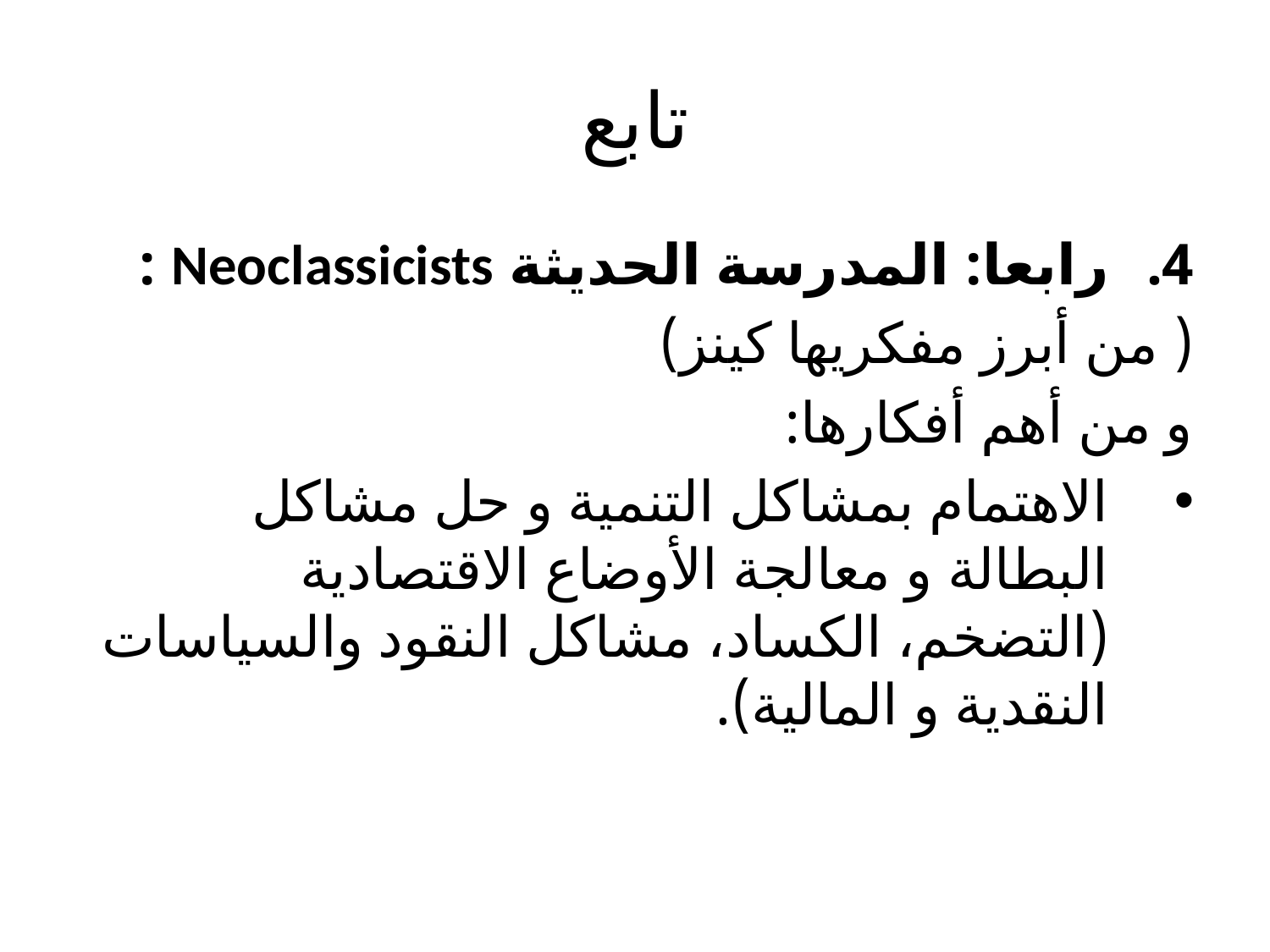

# تابع
رابعا: المدرسة الحديثة Neoclassicists :
( من أبرز مفكريها كينز)
و من أهم أفكارها:
الاهتمام بمشاكل التنمية و حل مشاكل البطالة و معالجة الأوضاع الاقتصادية (التضخم، الكساد، مشاكل النقود والسياسات النقدية و المالية).